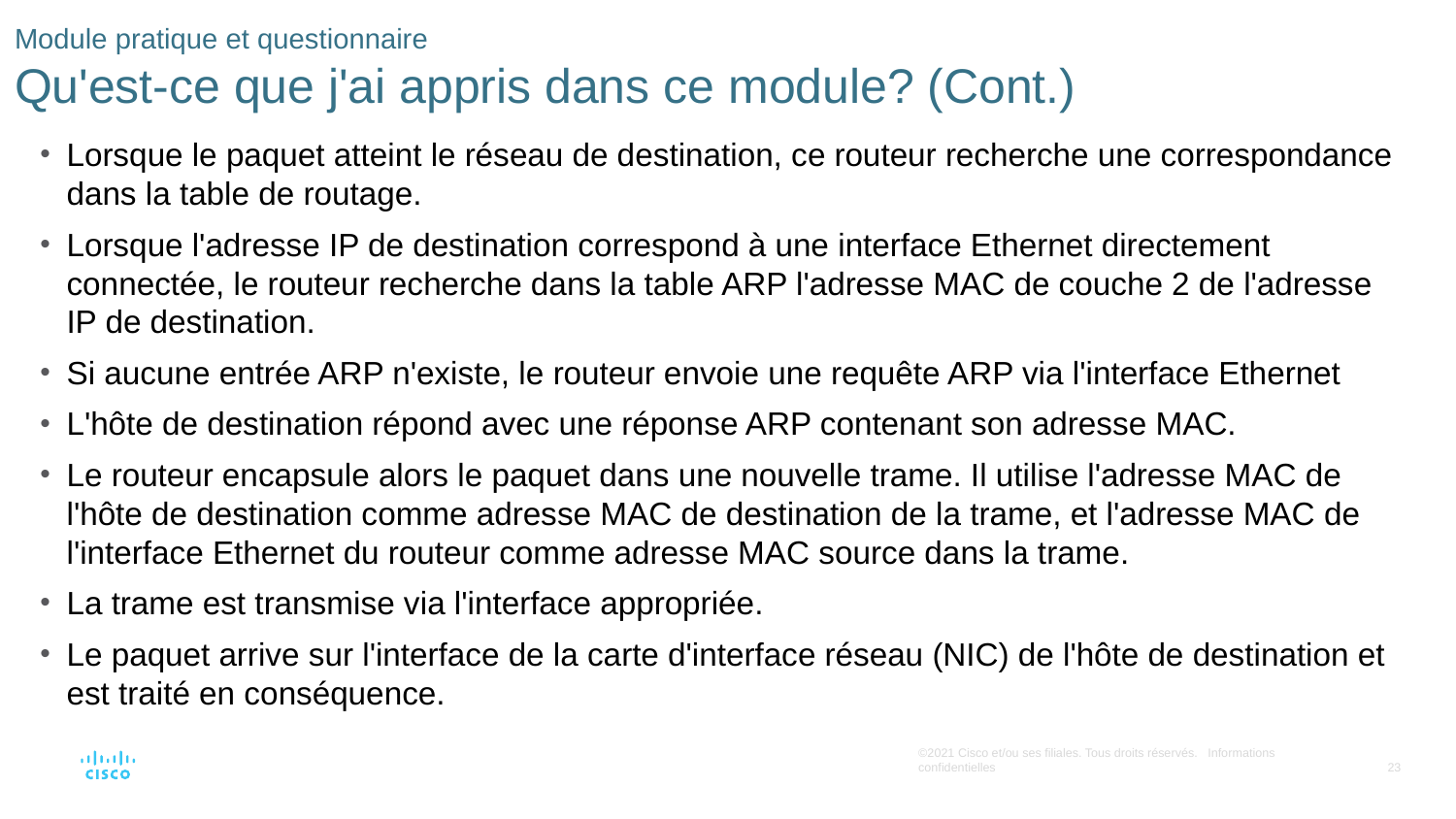

# Module pratique et questionnaire Qu'est-ce que j'ai appris dans ce module? (Cont.)
Lorsque le paquet atteint le réseau de destination, ce routeur recherche une correspondance dans la table de routage.
Lorsque l'adresse IP de destination correspond à une interface Ethernet directement connectée, le routeur recherche dans la table ARP l'adresse MAC de couche 2 de l'adresse IP de destination.
Si aucune entrée ARP n'existe, le routeur envoie une requête ARP via l'interface Ethernet
L'hôte de destination répond avec une réponse ARP contenant son adresse MAC.
Le routeur encapsule alors le paquet dans une nouvelle trame. Il utilise l'adresse MAC de l'hôte de destination comme adresse MAC de destination de la trame, et l'adresse MAC de l'interface Ethernet du routeur comme adresse MAC source dans la trame.
La trame est transmise via l'interface appropriée.
Le paquet arrive sur l'interface de la carte d'interface réseau (NIC) de l'hôte de destination et est traité en conséquence.